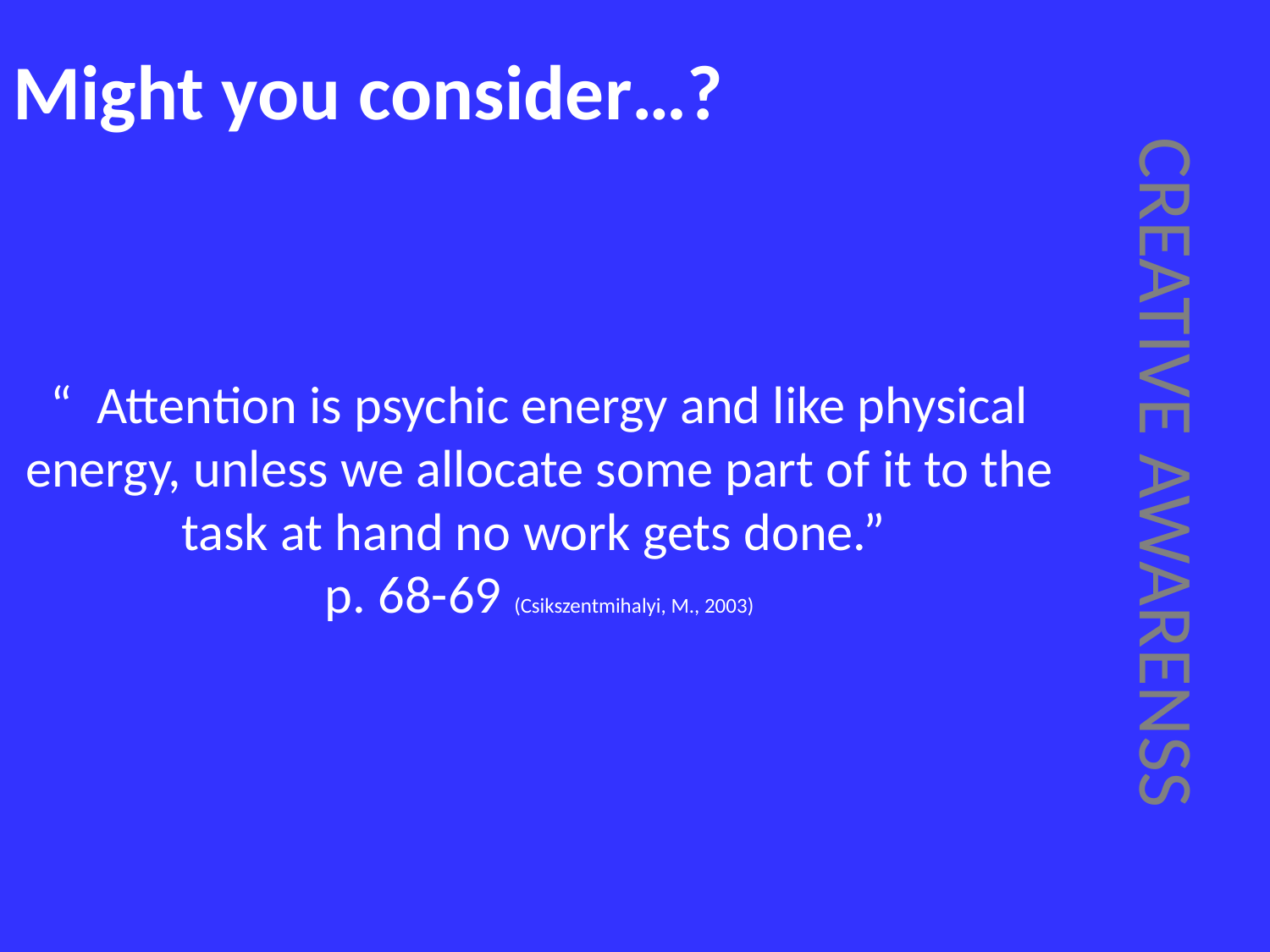

# Might you consider…?
“  Attention is psychic energy and like physical energy, unless we allocate some part of it to the task at hand no work gets done.”
p. 68-69 (Csikszentmihalyi, M., 2003)
CREATIVE AWARENSS